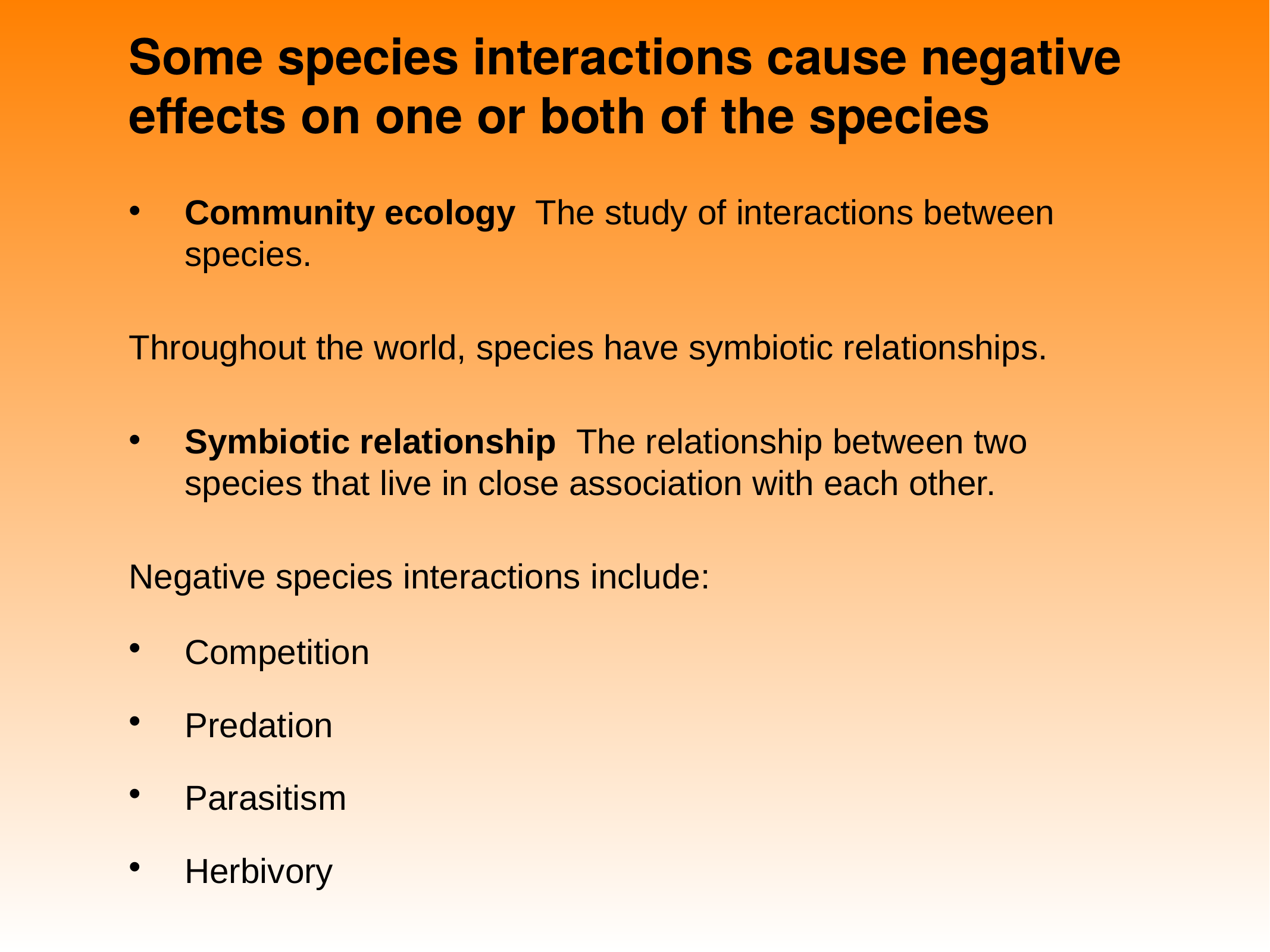

# Some species interactions cause negative effects on one or both of the species
Community ecology  The study of interactions between species.
Throughout the world, species have symbiotic relationships.
Symbiotic relationship  The relationship between two species that live in close association with each other.
Negative species interactions include:
Competition
Predation
Parasitism
Herbivory